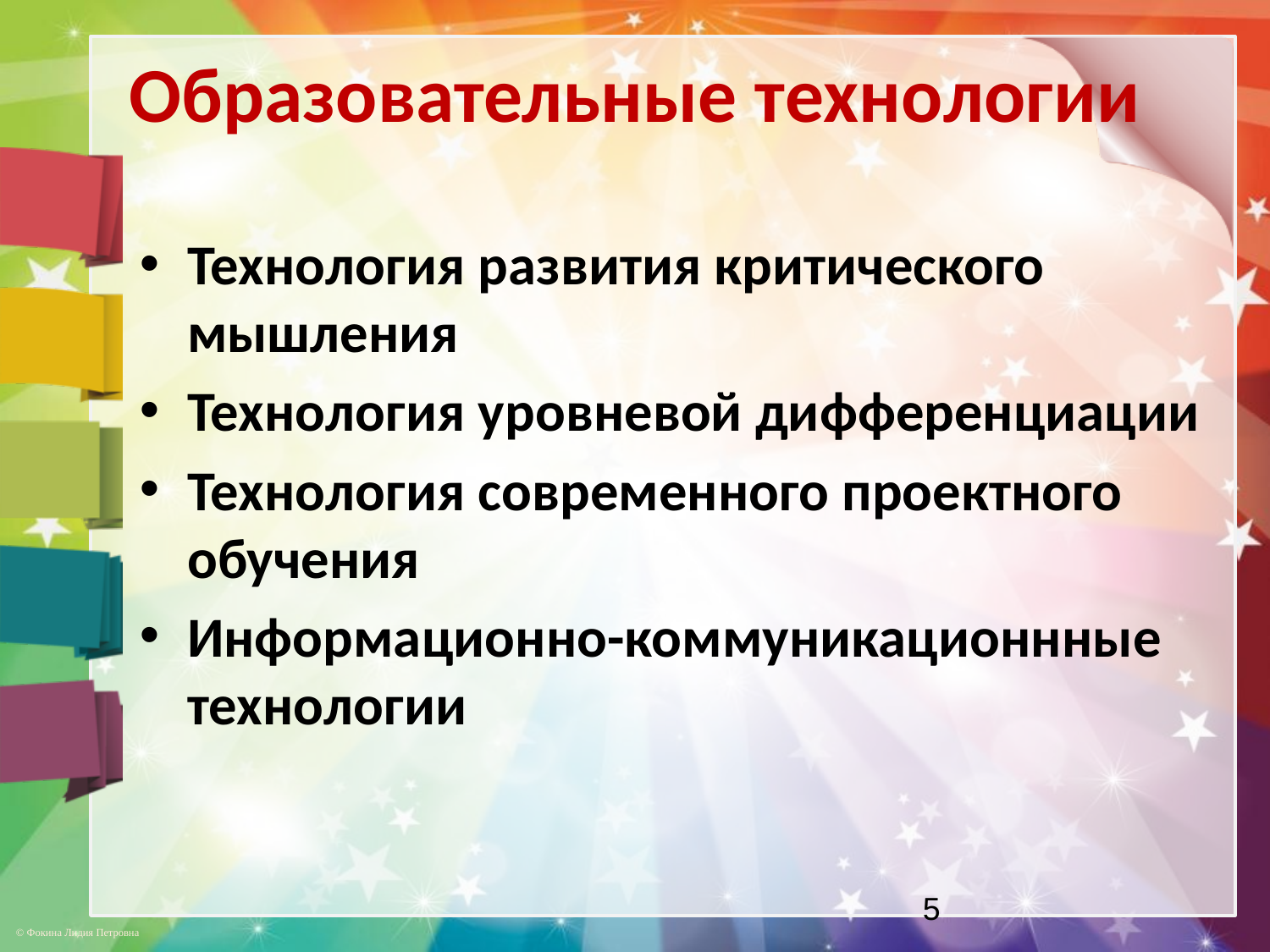

# Образовательные технологии
Технология развития критического мышления
Технология уровневой дифференциации
Технология современного проектного обучения
Информационно-коммуникационнные технологии
5